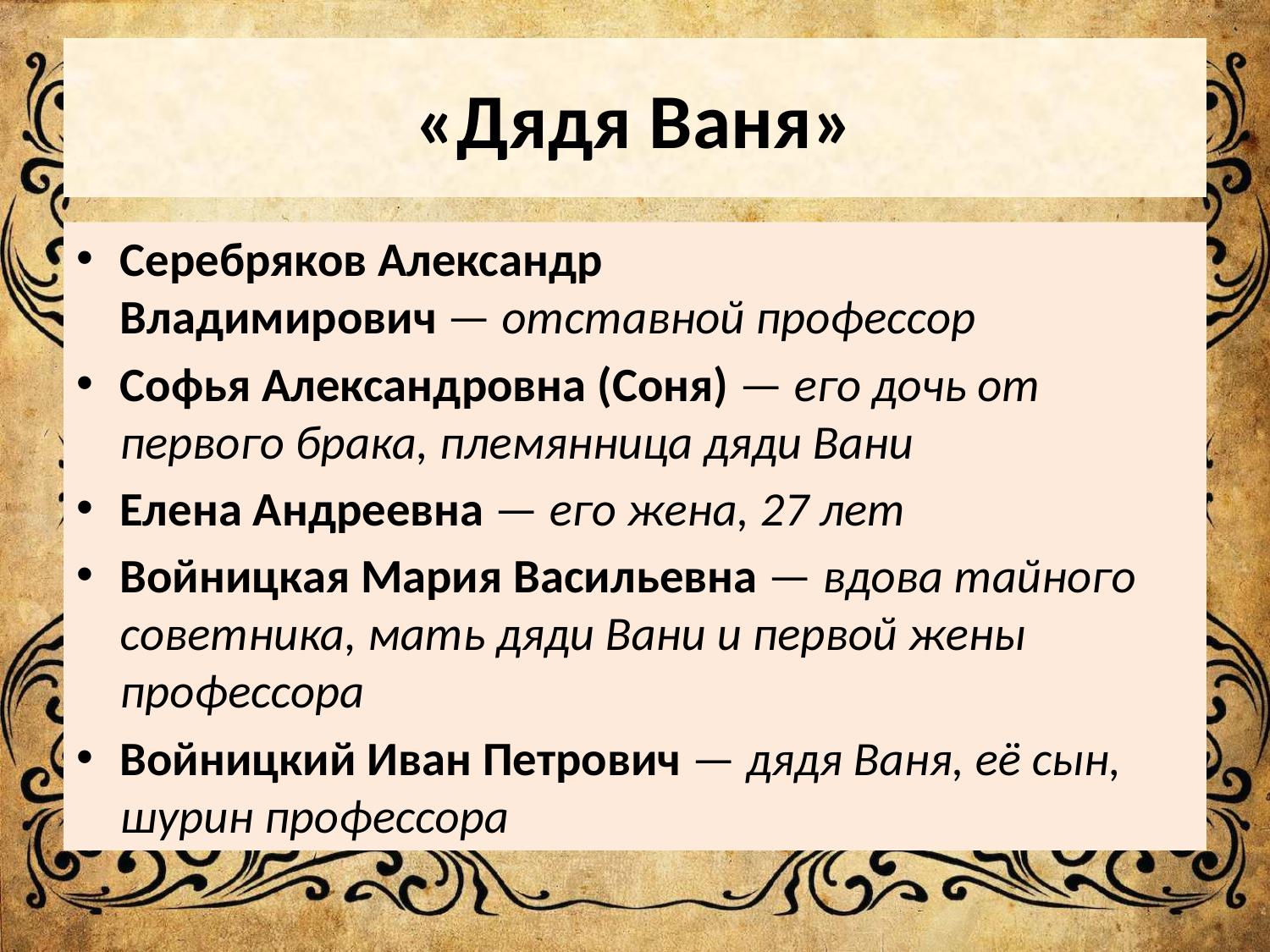

# «Дядя Ваня»
Серебряков Александр Владимирович — отставной профессор
Софья Александровна (Соня) — его дочь от первого брака, племянница дяди Вани
Елена Андреевна — его жена, 27 лет
Войницкая Мария Васильевна — вдова тайного советника, мать дяди Вани и первой жены профессора
Войницкий Иван Петрович — дядя Ваня, её сын, шурин профессора